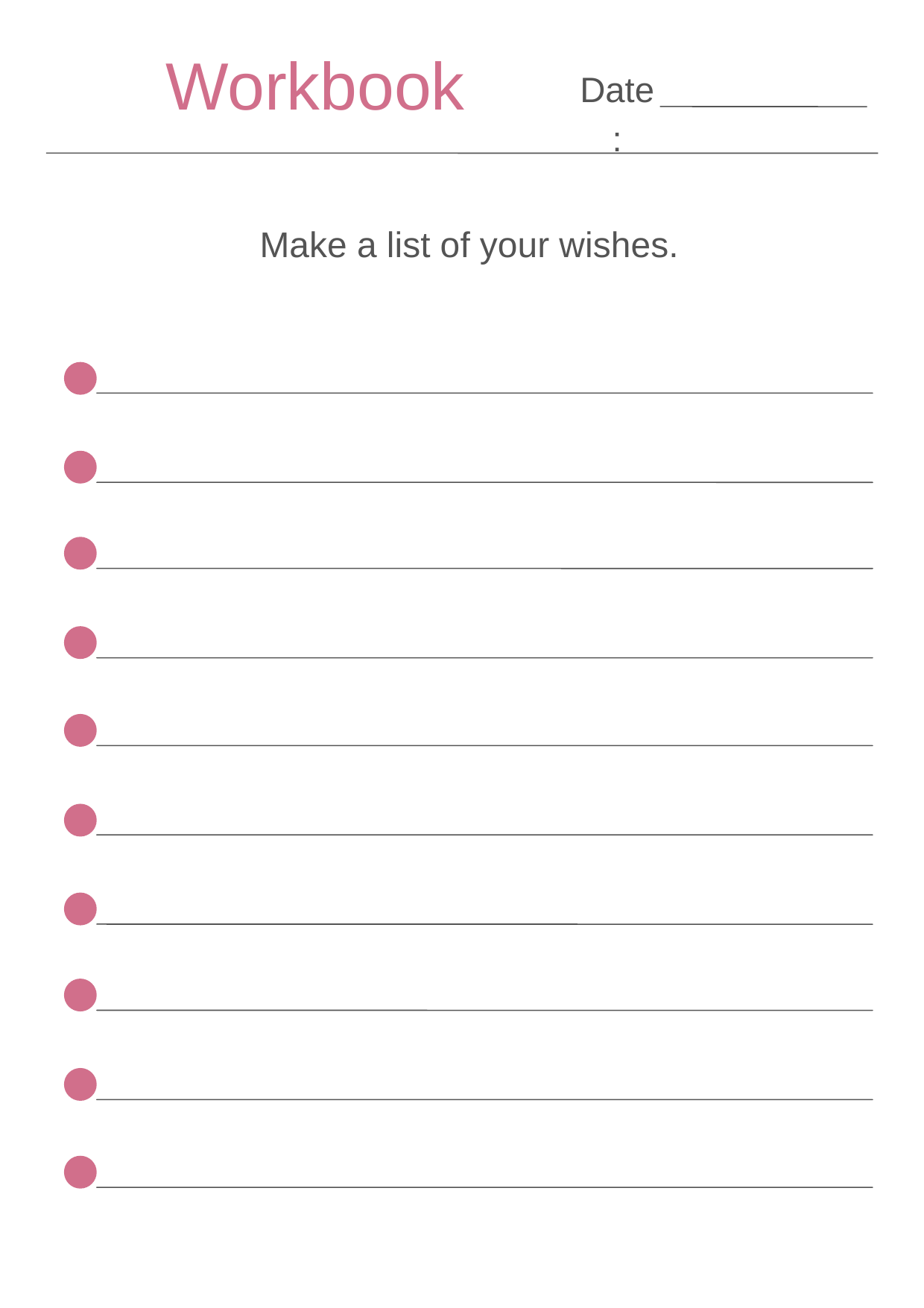

Workbook
Date:

Make a list of your wishes.